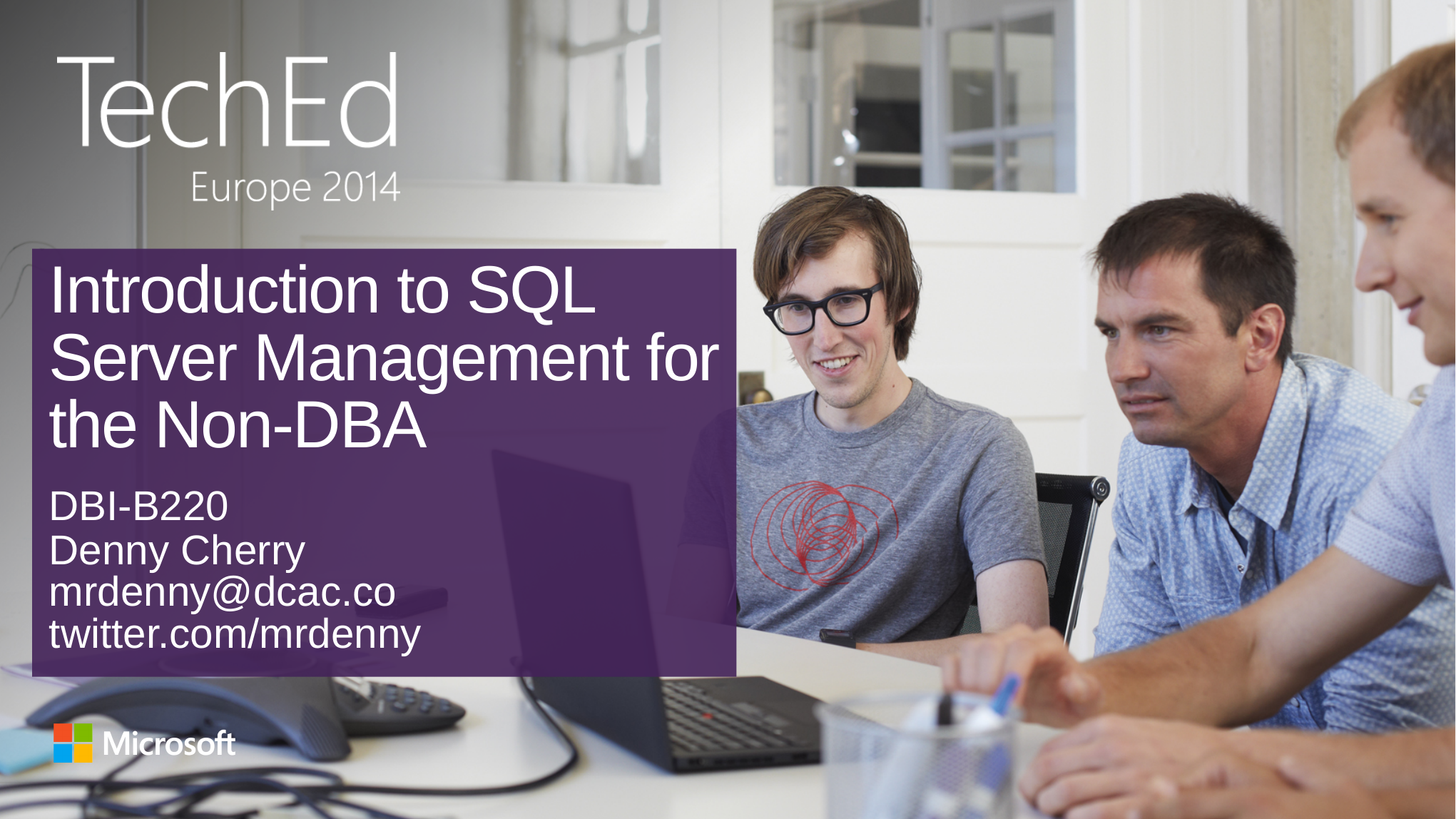

# Introduction to SQL Server Management for the Non-DBA
DBI-B220
Denny Cherry
mrdenny@dcac.co
twitter.com/mrdenny